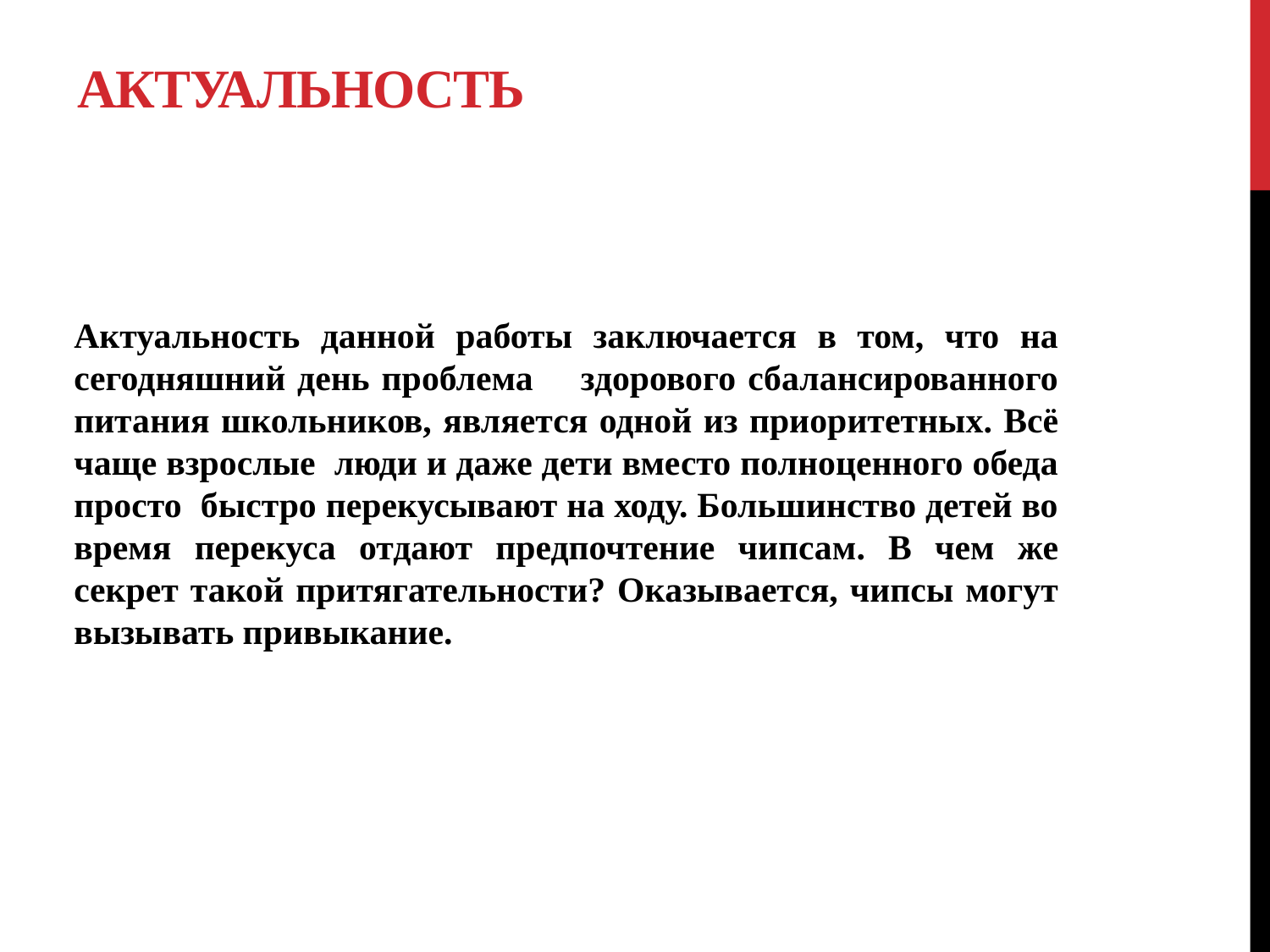

# Актуальность
Актуальность данной работы заключается в том, что на сегодняшний день проблема    здорового сбалансированного питания школьников, является одной из приоритетных. Всё чаще взрослые  люди и даже дети вместо полноценного обеда просто  быстро перекусывают на ходу. Большинство детей во время перекуса отдают предпочтение чипсам. В чем же секрет такой притягательности? Оказывается, чипсы могут вызывать привыкание.